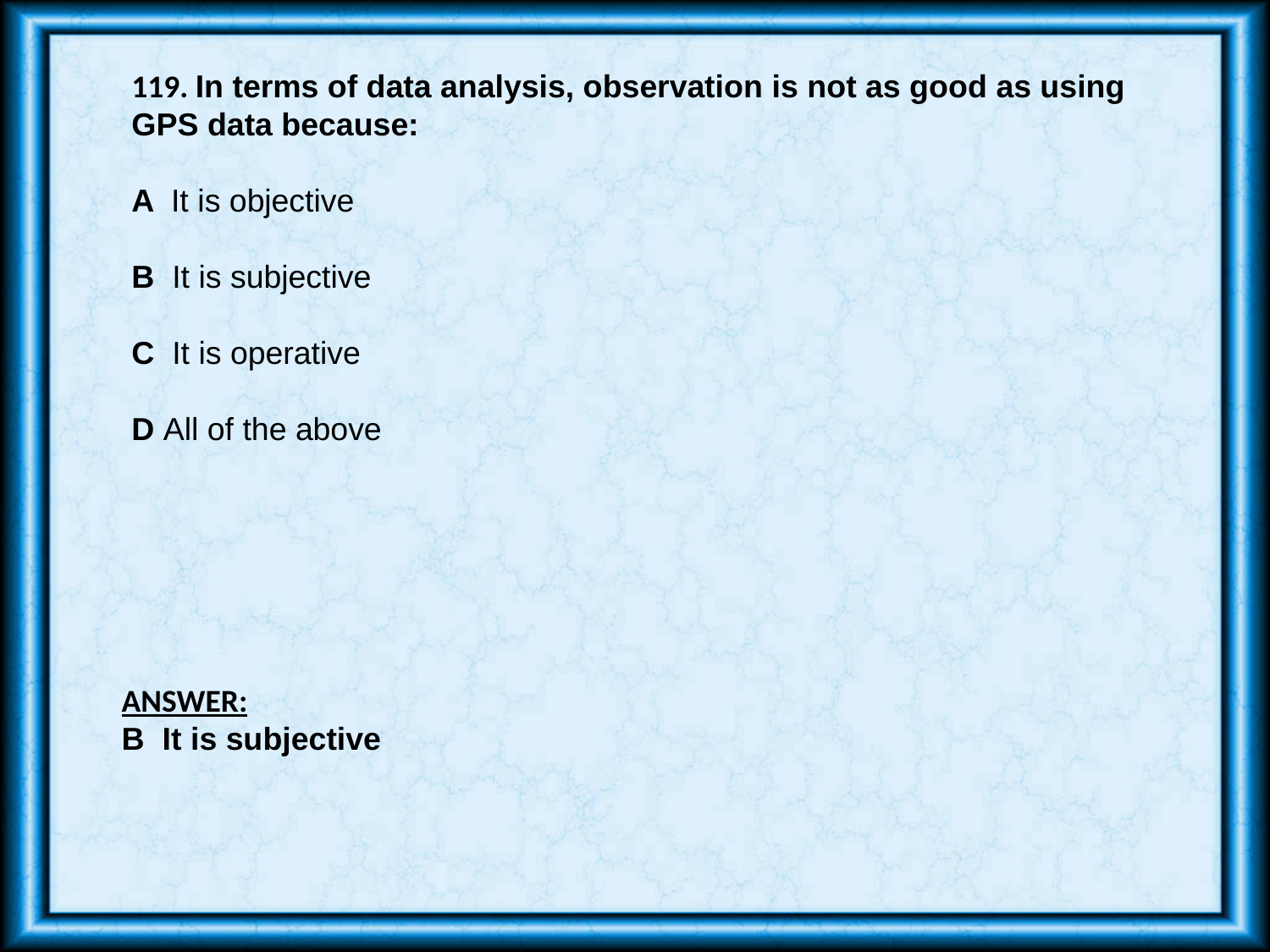

119. In terms of data analysis, observation is not as good as using GPS data because:

A  It is objective

B  It is subjective

C  It is operative

D All of the above

ANSWER:
B  It is subjective